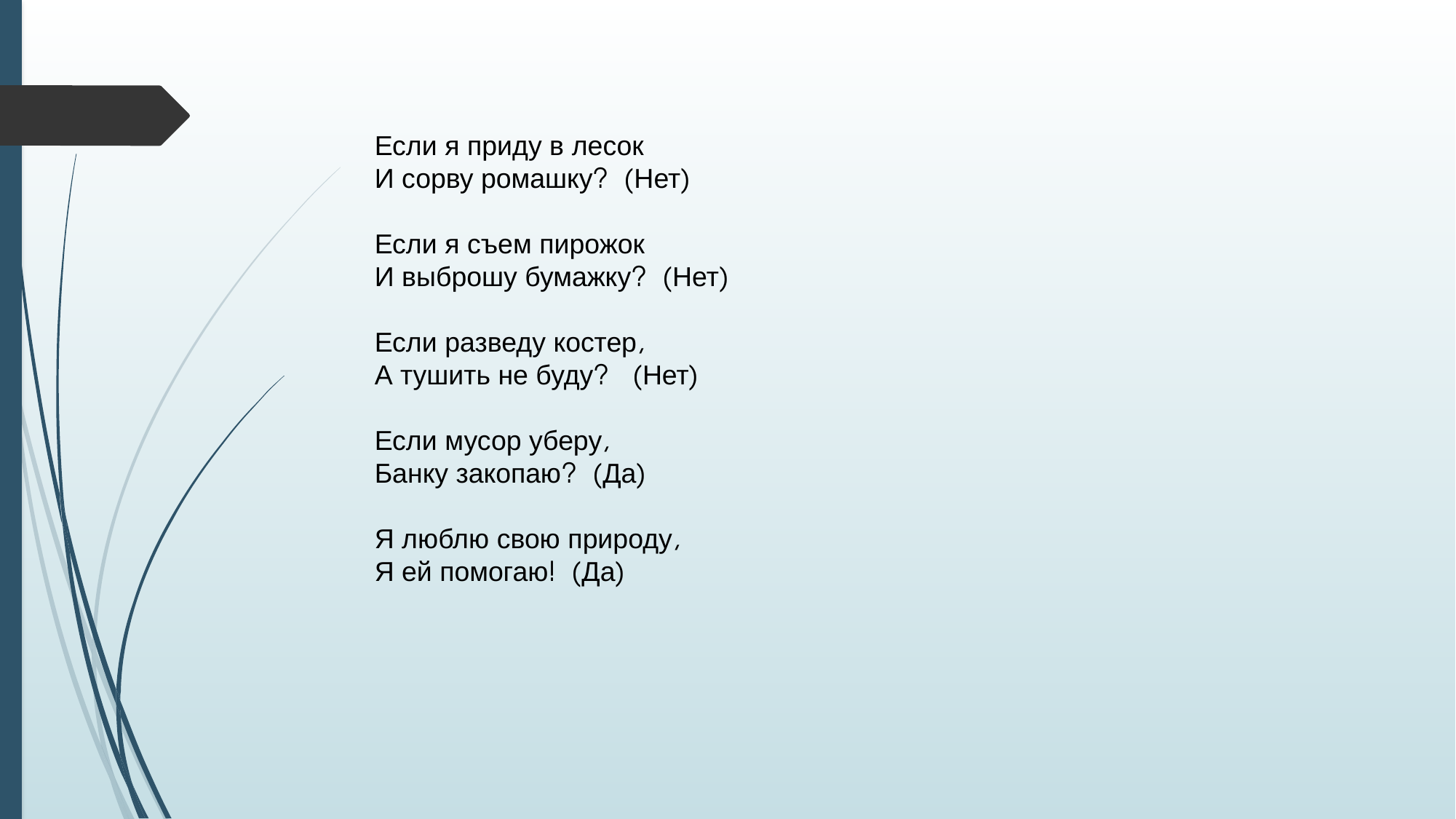

Если я приду в лесок
И сорву ромашку?  (Нет)

Если я съем пирожок
И выброшу бумажку?  (Нет)

Если разведу костер,
А тушить не буду?   (Нет)

Если мусор уберу,
Банку закопаю?  (Да)

Я люблю свою природу,
Я ей помогаю!  (Да)